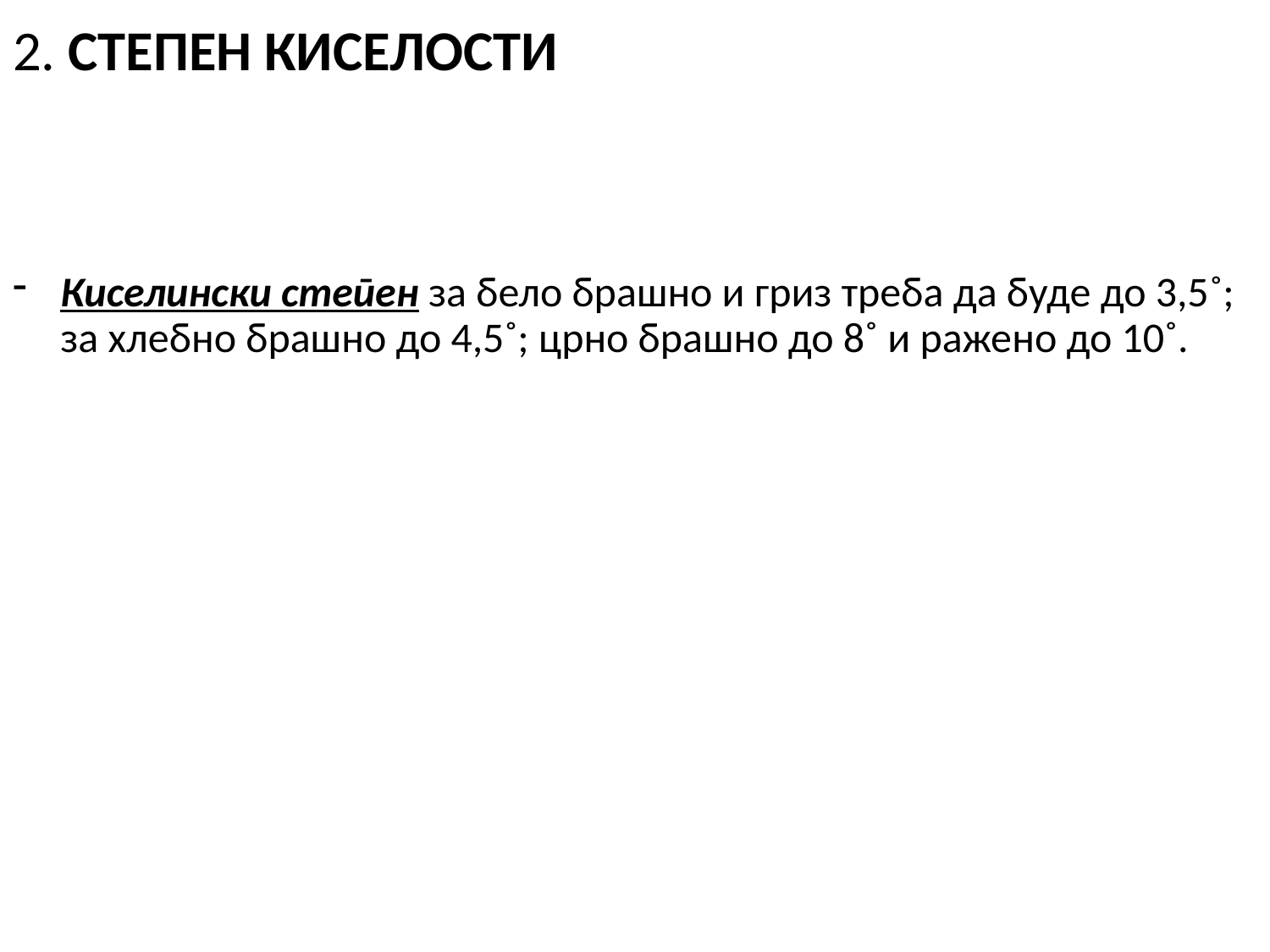

# 2. СТЕПЕН КИСЕЛОСТИ

Киселински степен за бело брашно и гриз треба да буде до 3,5˚; за хлебно брашно до 4,5˚; црно брашно до 8˚ и ражено до 10˚.